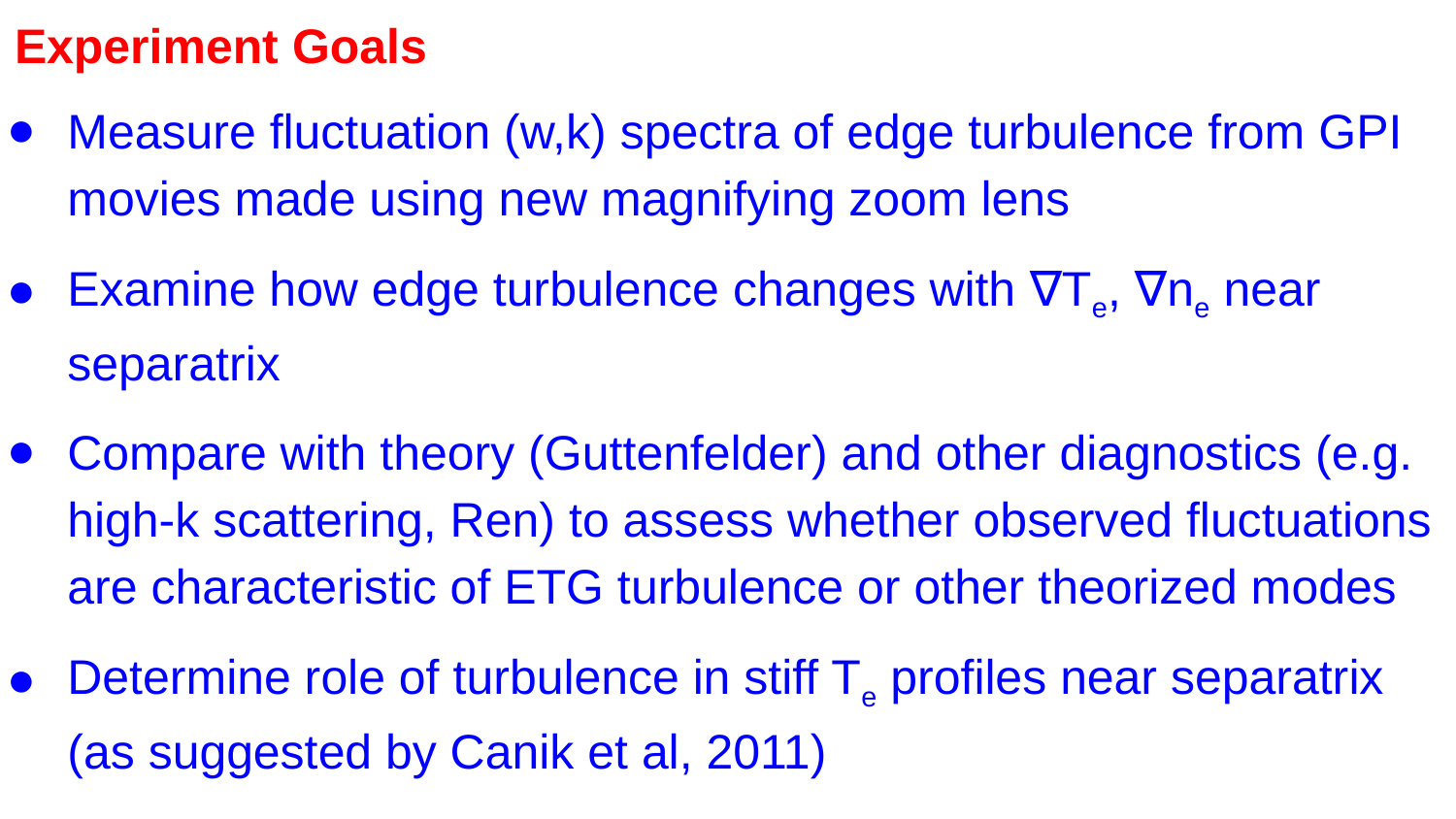

# Experiment Goals
Measure fluctuation (w,k) spectra of edge turbulence from GPI movies made using new magnifying zoom lens

Examine how edge turbulence changes with ∇Te, ∇ne near separatrix

Compare with theory (Guttenfelder) and other diagnostics (e.g. high-k scattering, Ren) to assess whether observed fluctuations are characteristic of ETG turbulence or other theorized modes

Determine role of turbulence in stiff Te profiles near separatrix (as suggested by Canik et al, 2011)